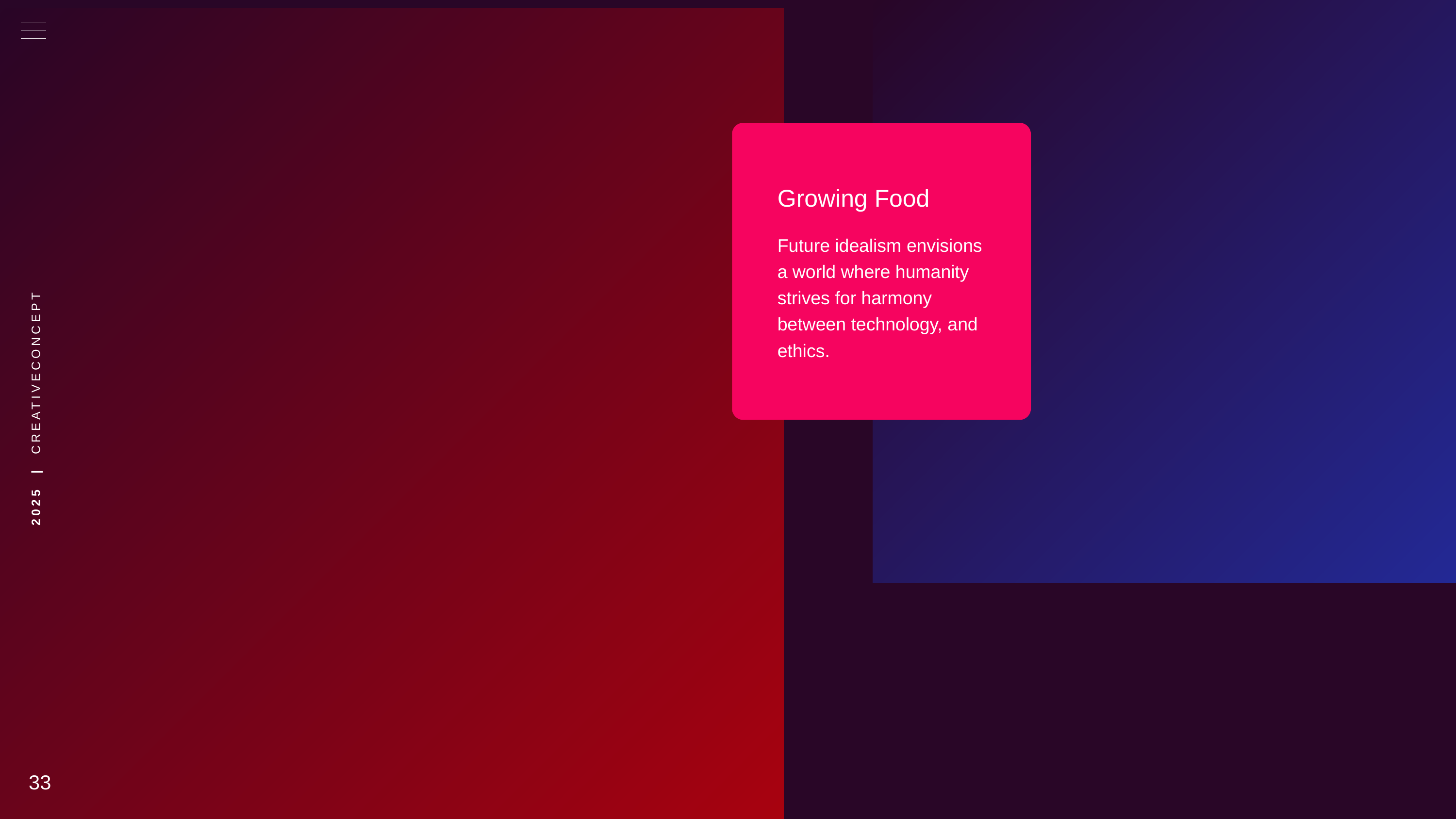

Growing Food
Future idealism envisions a world where humanity strives for harmony between technology, and ethics.